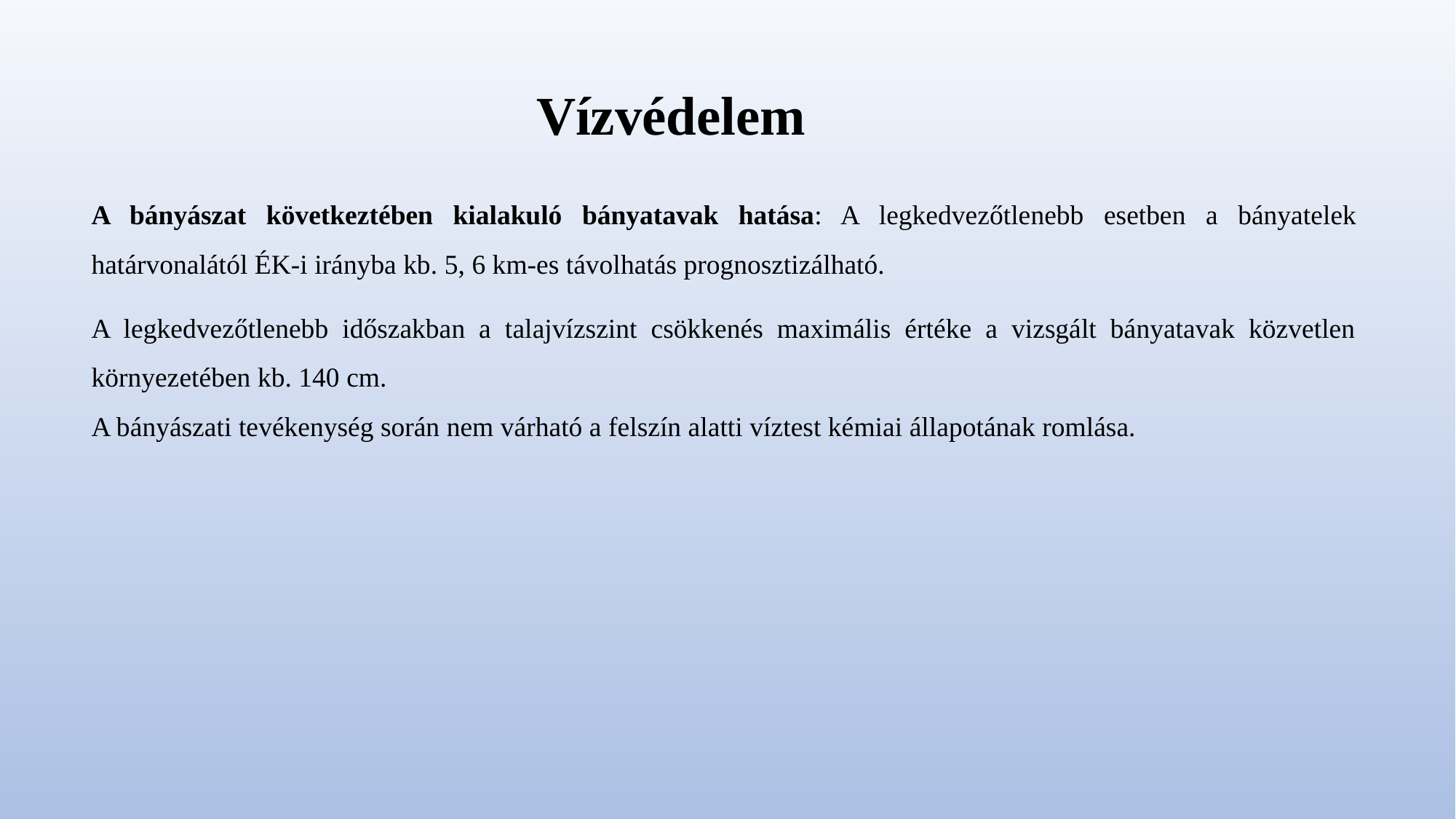

Vízvédelem
A bányászat következtében kialakuló bányatavak hatása: A legkedvezőtlenebb esetben a bányatelek határvonalától ÉK-i irányba kb. 5, 6 km-es távolhatás prognosztizálható.
A legkedvezőtlenebb időszakban a talajvízszint csökkenés maximális értéke a vizsgált bányatavak közvetlen környezetében kb. 140 cm.
A bányászati tevékenység során nem várható a felszín alatti víztest kémiai állapotának romlása.